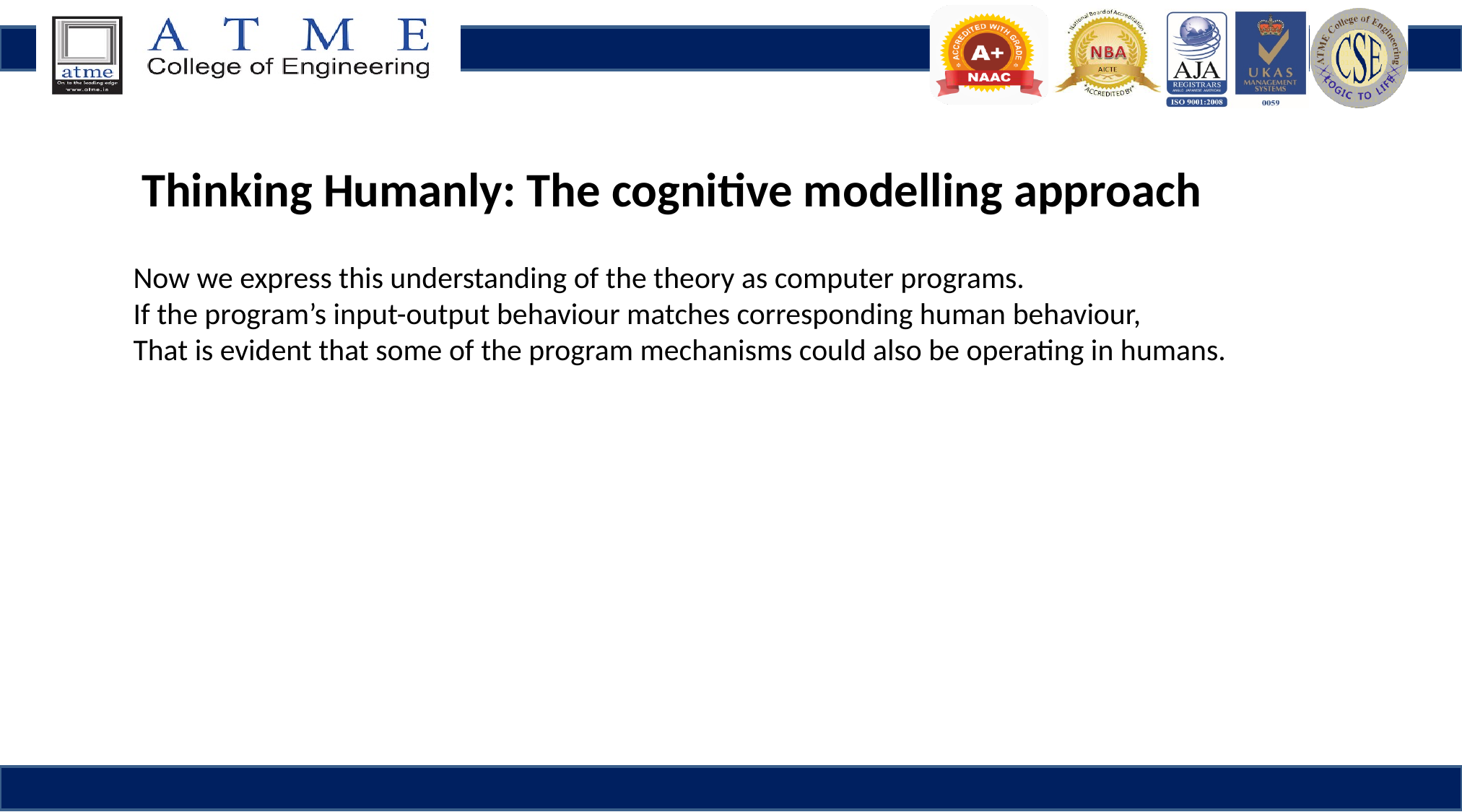

Thinking Humanly: The cognitive modelling approach
Now we express this understanding of the theory as computer programs.
If the program’s input-output behaviour matches corresponding human behaviour,
That is evident that some of the program mechanisms could also be operating in humans.